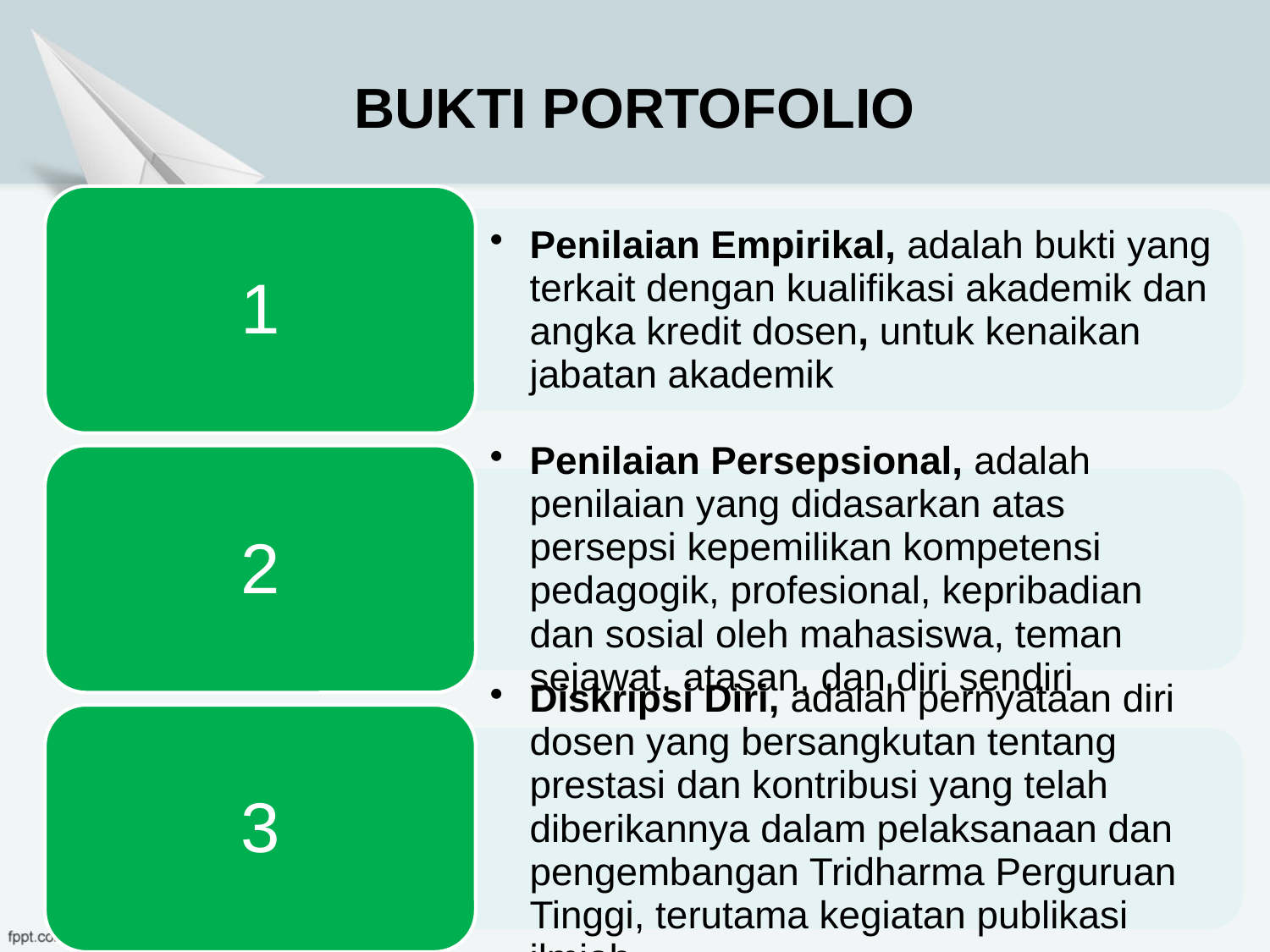

# BUKTI PORTOFOLIO
1
Penilaian Empirikal, adalah bukti yang terkait dengan kualifikasi akademik dan angka kredit dosen, untuk kenaikan jabatan akademik
2
3